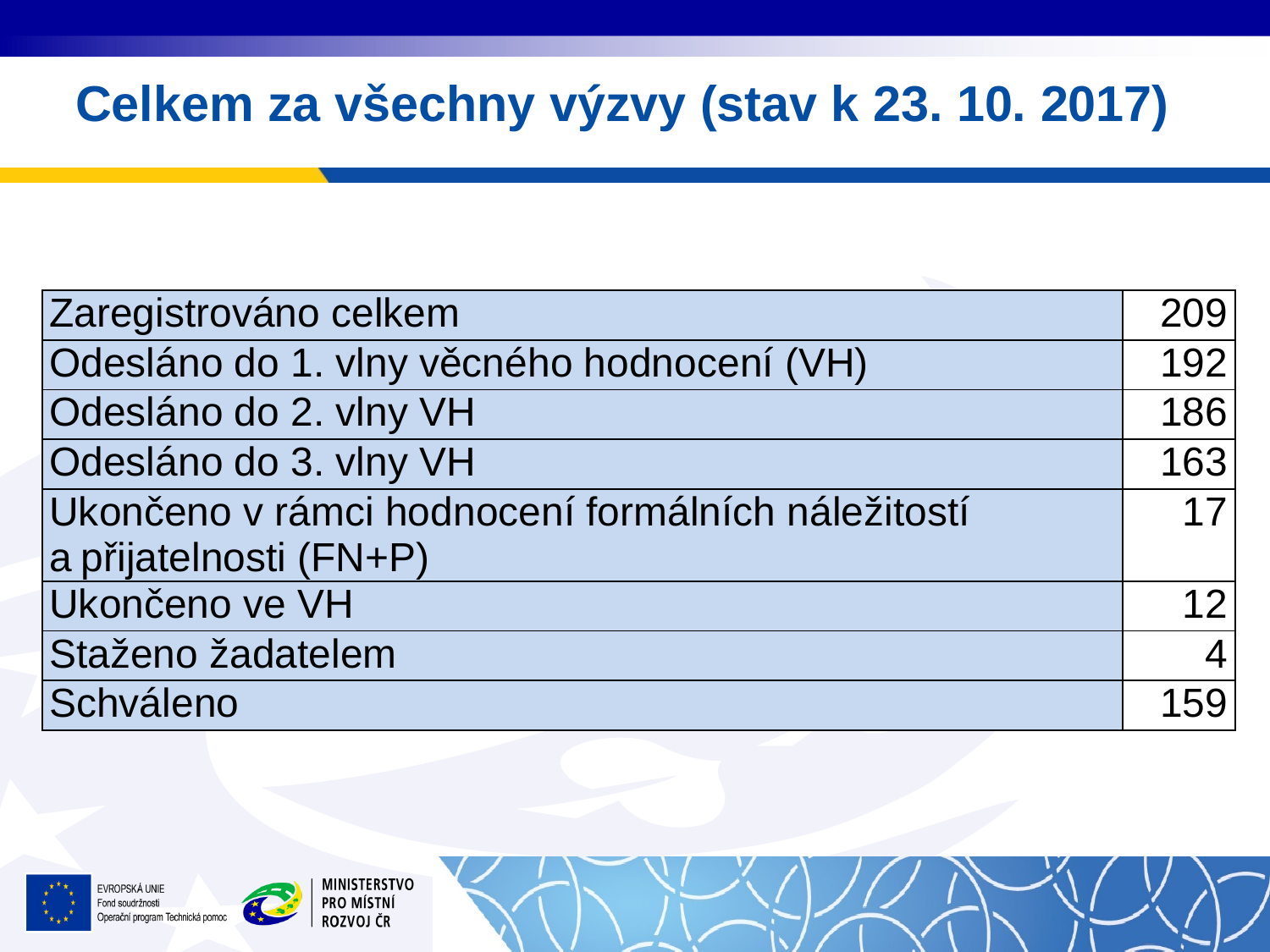

# Celkem za všechny výzvy (stav k 23. 10. 2017)
| Zaregistrováno celkem | 209 |
| --- | --- |
| Odesláno do 1. vlny věcného hodnocení (VH) | 192 |
| Odesláno do 2. vlny VH | 186 |
| Odesláno do 3. vlny VH | 163 |
| Ukončeno v rámci hodnocení formálních náležitostí a přijatelnosti (FN+P) | 17 |
| Ukončeno ve VH | 12 |
| Staženo žadatelem | 4 |
| Schváleno | 159 |